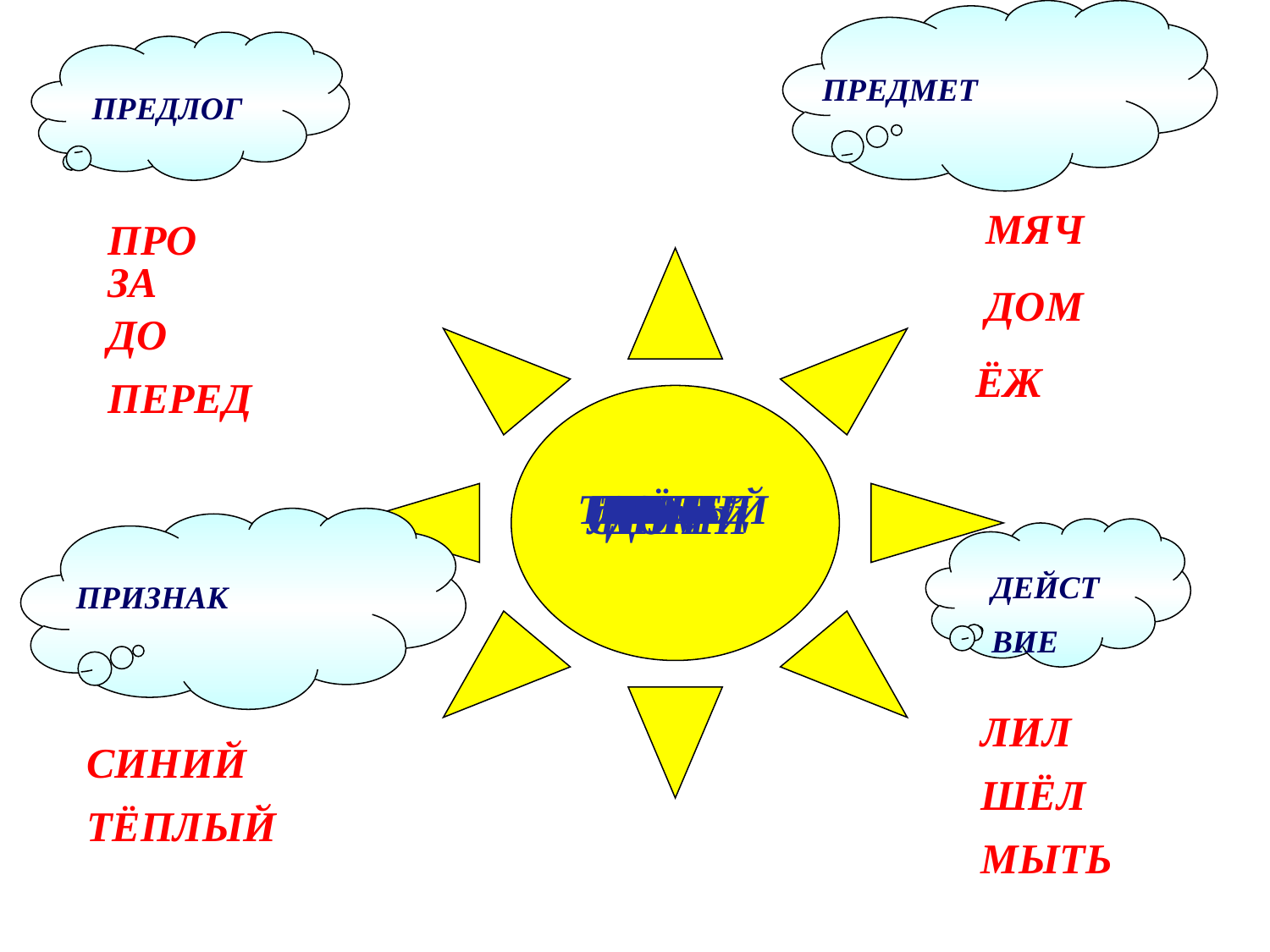

ПРЕДМЕТ
ПРЕДЛОГ
МЯЧ
ПРО

ЗА
 ДОМ
ДО
ЁЖ
ПЕРЕД
ТЕПЛЫЙ
ПРО
ШЁЛ
ДО
МЫТЬ
ЗА
ПЕРЕД
МЯЧ
СИНИЙ
ЛИЛ
  ДОМ

ДЕЙСТ
ВИЕ
ПРИЗНАК
ЛИЛ
СИНИЙ
ШЁЛ
ТЁПЛЫЙ
МЫТЬ